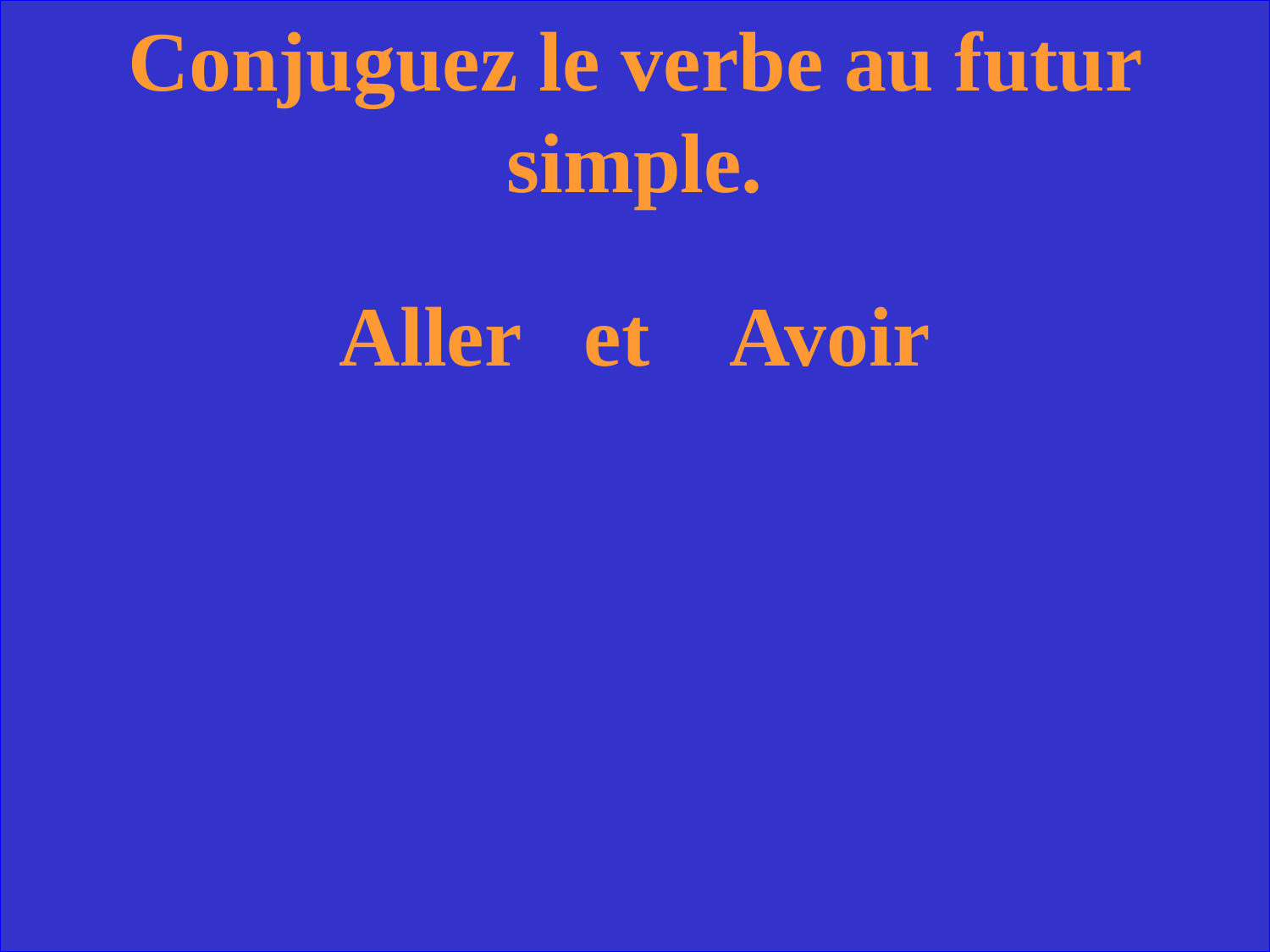

Conjuguez le verbe au futur simple.
Aller   et    Avoir